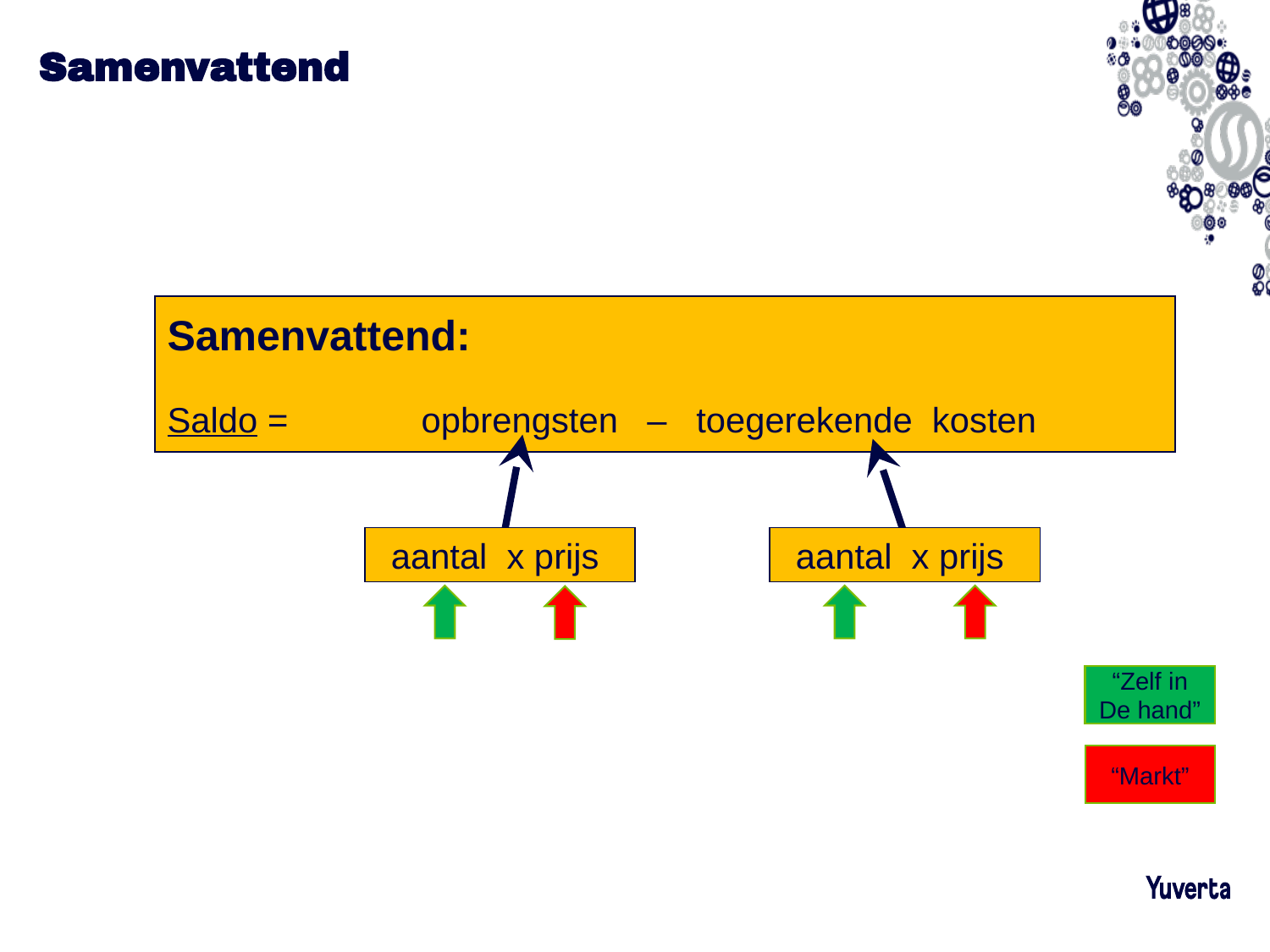

# Samenvattend
Samenvattend:

Saldo = 	opbrengsten   –   toegerekende  kosten

aantal  x prijs
aantal  x prijs

“Zelf in
De hand”
“Markt”